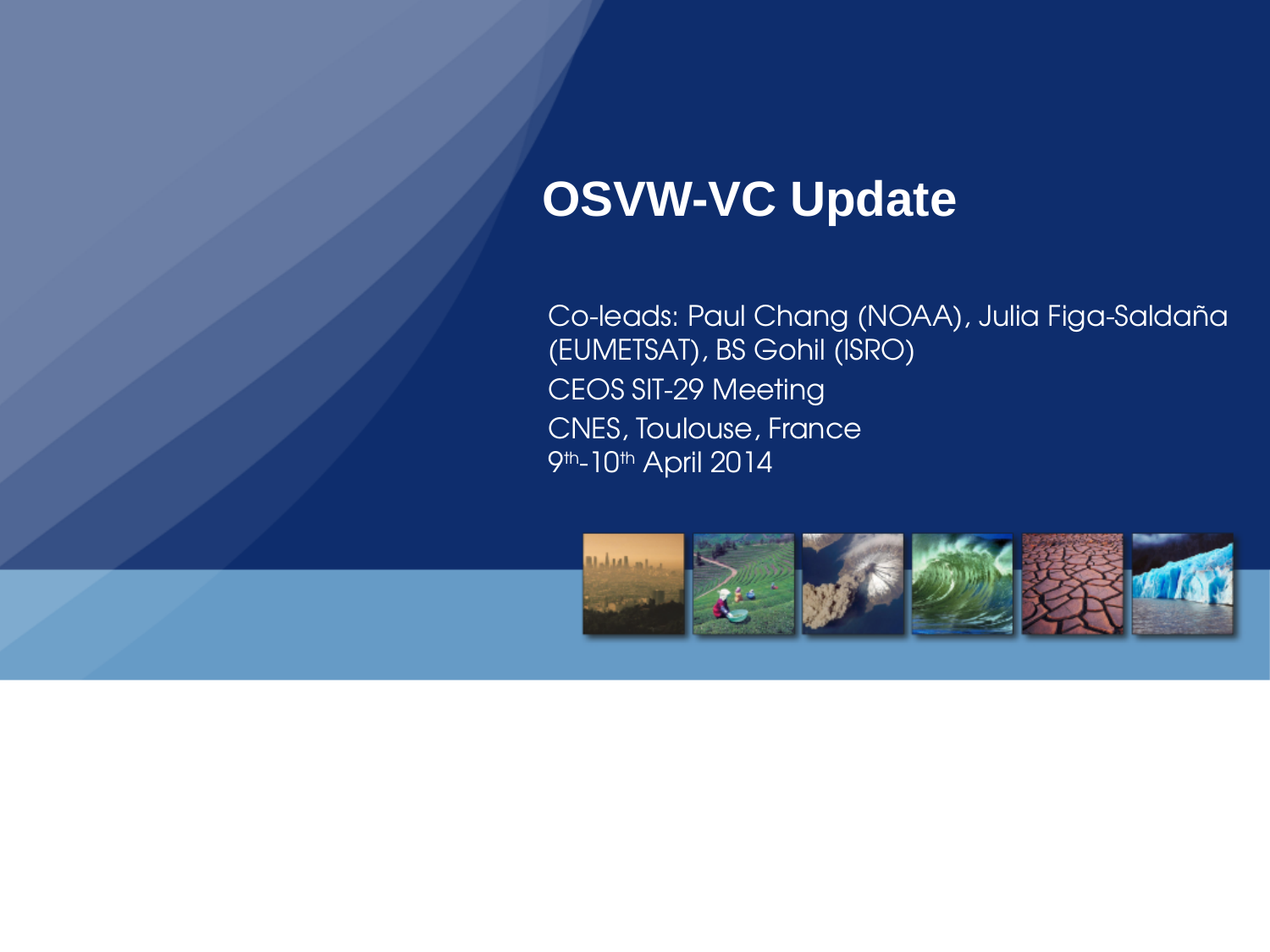

# OSVW-VC Update
Co-leads: Paul Chang (NOAA), Julia Figa-Saldaña (EUMETSAT), BS Gohil (ISRO)
CEOS SIT-29 Meeting
CNES, Toulouse, France
9th-10th April 2014